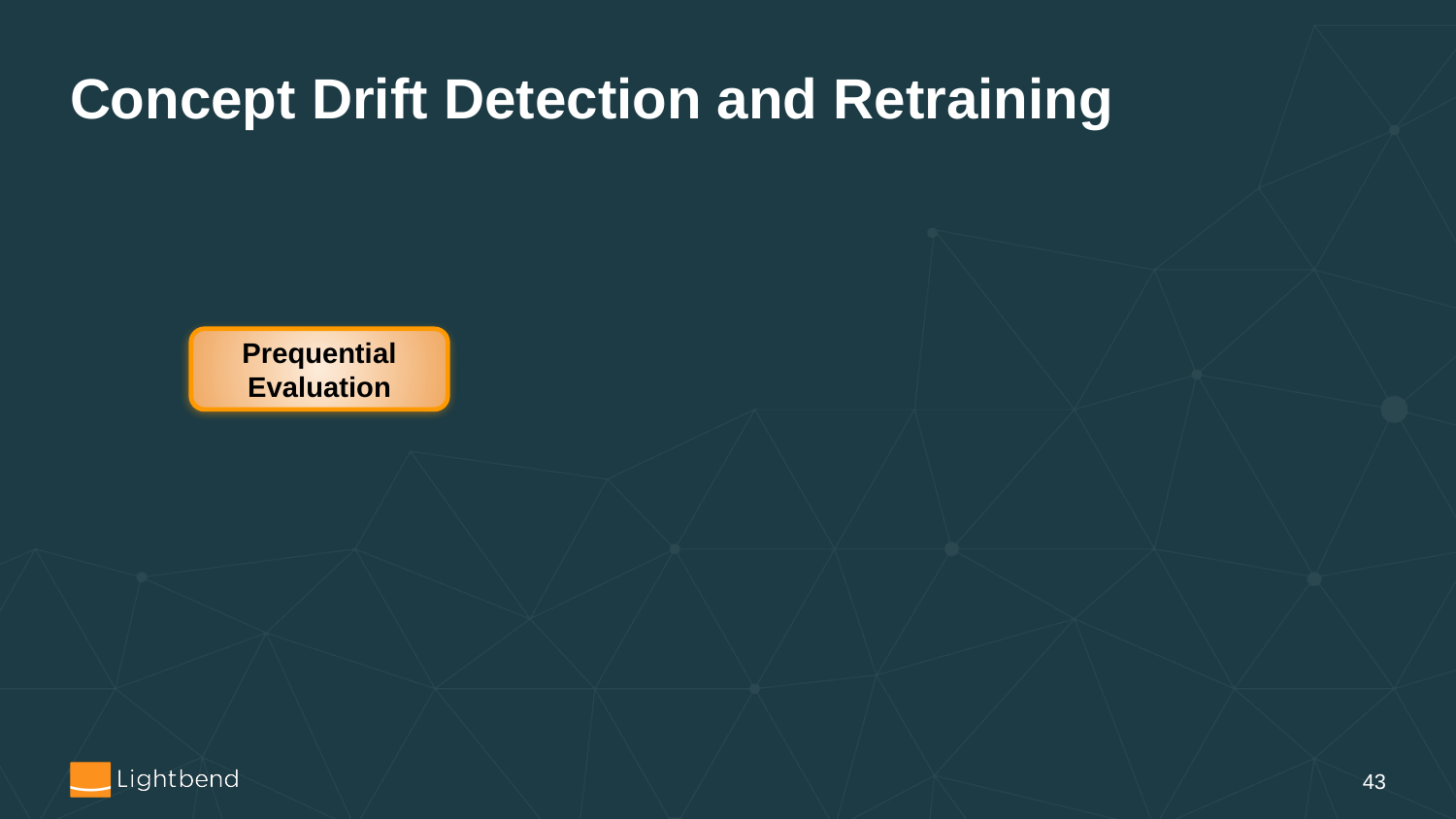

# Concept Drift Detection and Retraining
Prequential
Evaluation
43